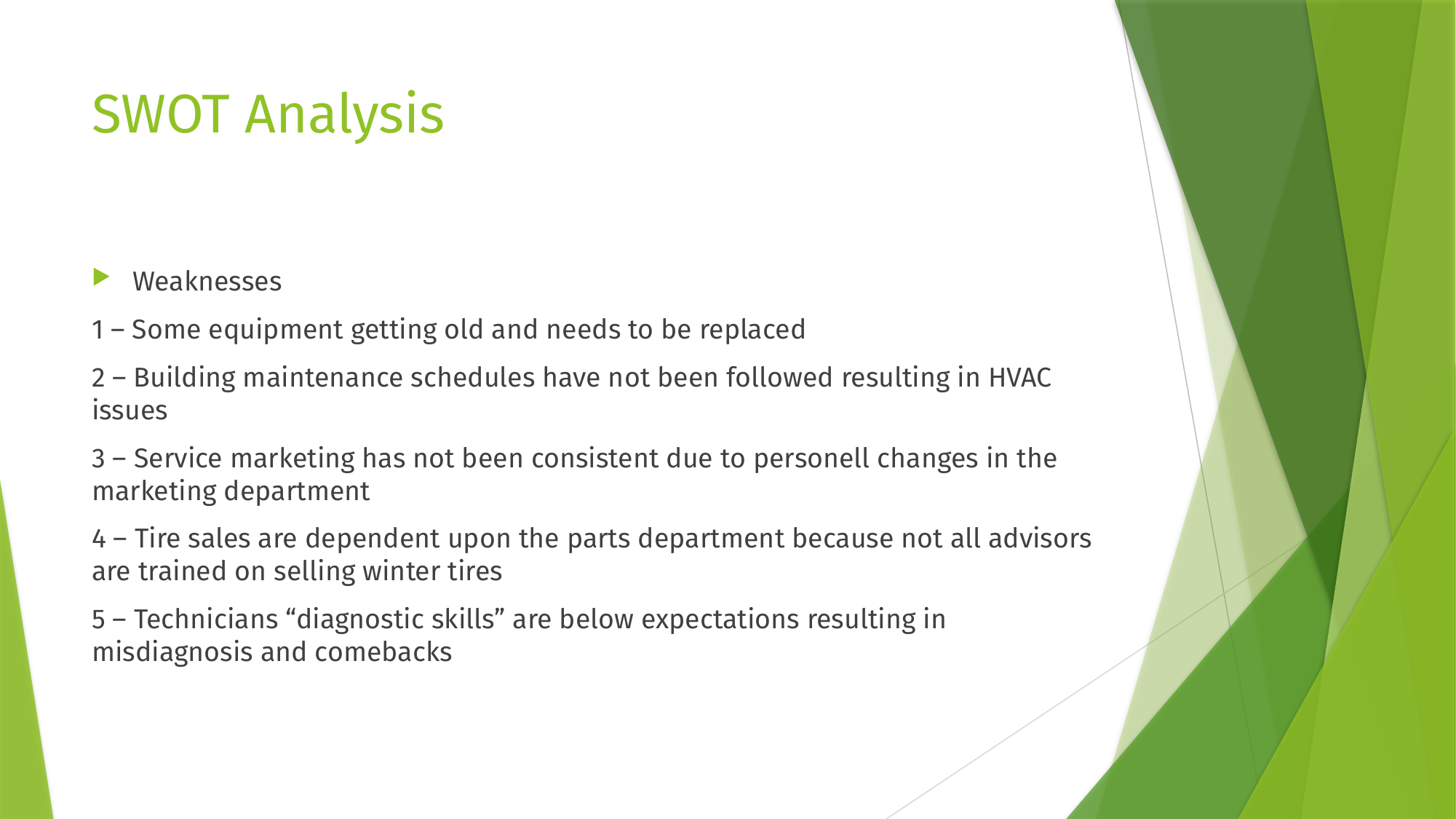

# SWOT Analysis
Weaknesses
1 – Some equipment getting old and needs to be replaced
2 – Building maintenance schedules have not been followed resulting in HVAC issues
3 – Service marketing has not been consistent due to personell changes in the marketing department
4 – Tire sales are dependent upon the parts department because not all advisors are trained on selling winter tires
5 – Technicians “diagnostic skills” are below expectations resulting in misdiagnosis and comebacks